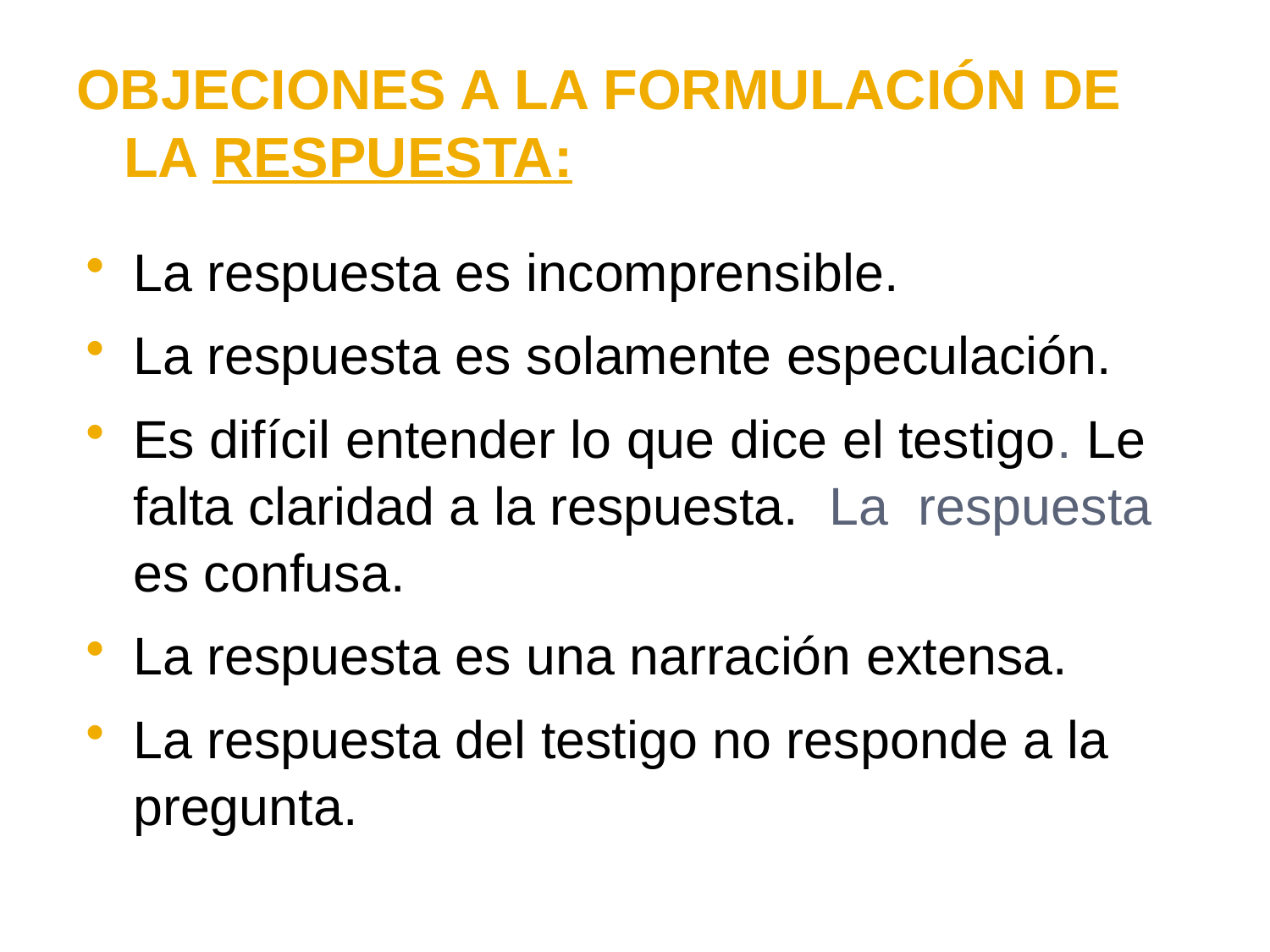

OBJECIONES A LA FORMULACIÓN DE LA RESPUESTA:
La respuesta es incomprensible.
La respuesta es solamente especulación.
Es difícil entender lo que dice el testigo. Le falta claridad a la respuesta.  La  respuesta es confusa.
La respuesta es una narración extensa.
La respuesta del testigo no responde a la pregunta.